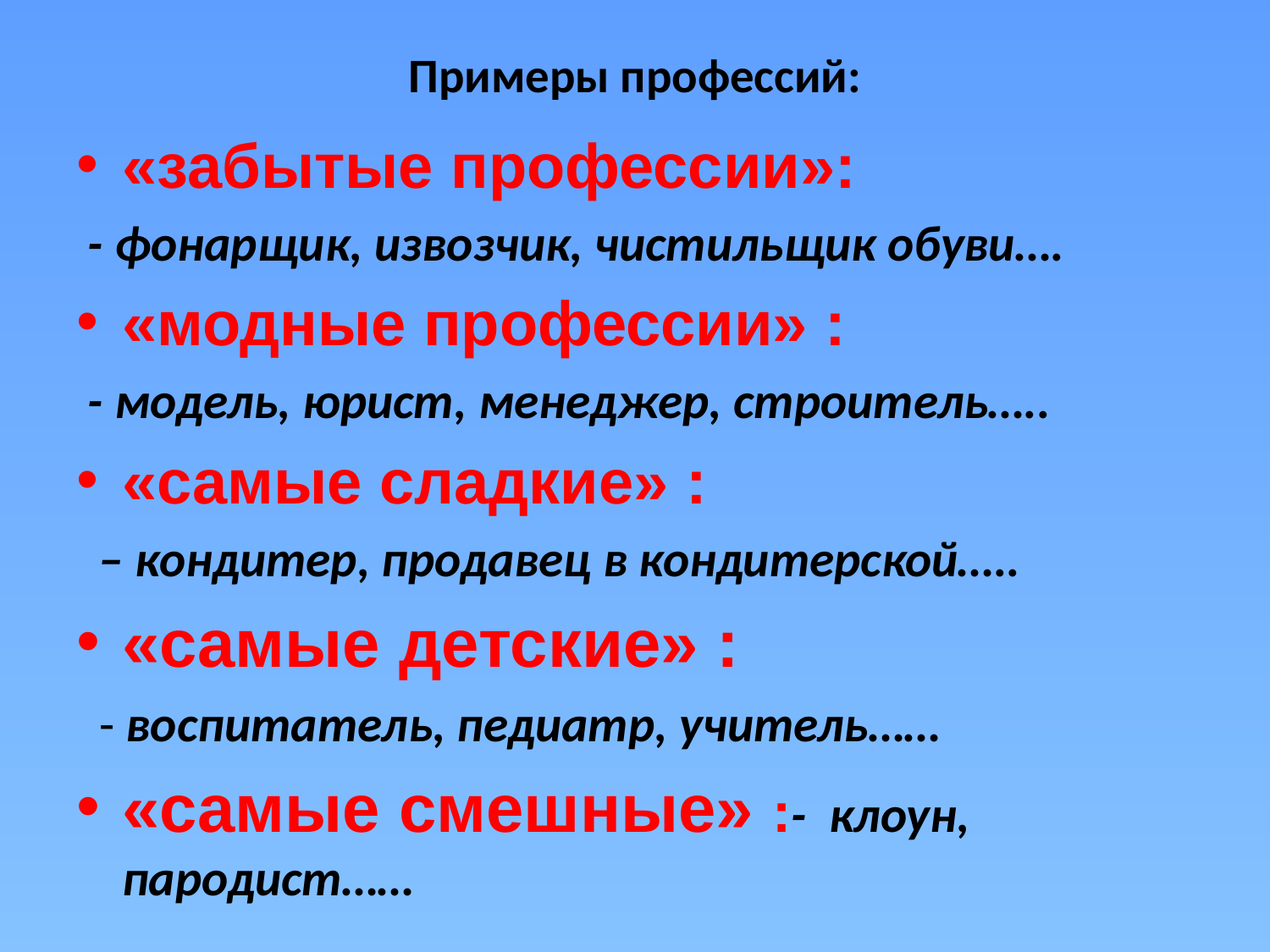

# Примеры профессий:
«забытые профессии»:
 - фонарщик, извозчик, чистильщик обуви….
«модные профессии» :
 - модель, юрист, менеджер, строитель…..
«самые сладкие» :
  – кондитер, продавец в кондитерской…..
«самые детские» :
  - воспитатель, педиатр, учитель……
«самые смешные» :-  клоун, пародист……